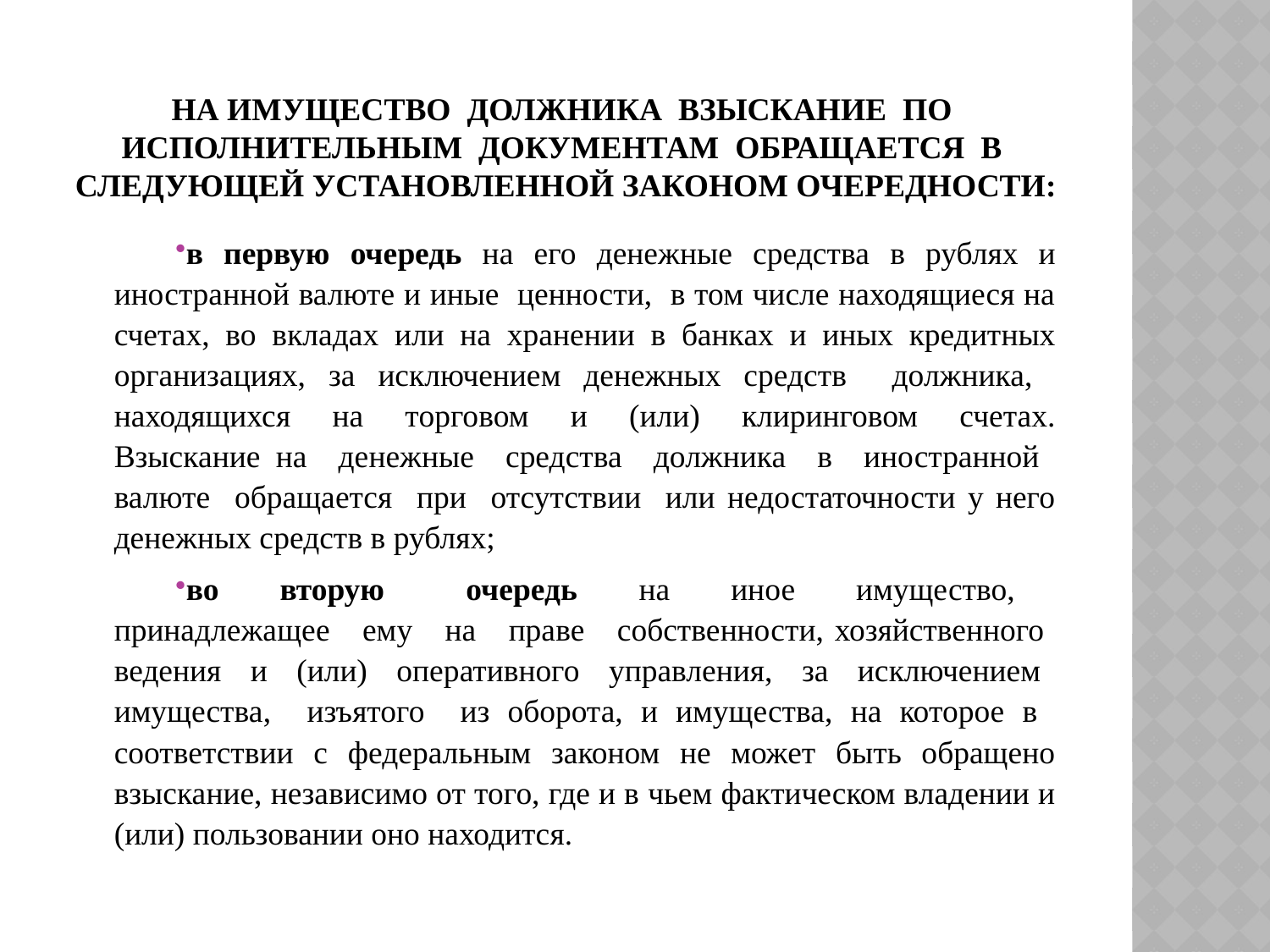

# На имущество  должника  взыскание  по  исполнительным  документам  обращается  в  следующей установленной законом очередности:
в первую очередь на его денежные средства в рублях и иностранной валюте и иные  ценности,  в том числе находящиеся на счетах, во вкладах или на хранении в банках и иных кредитных организациях, за исключением денежных средств  должника,  находящихся  на  торговом  и  (или)  клиринговом  счетах. Взыскание на  денежные  средства  должника  в  иностранной  валюте  обращается  при  отсутствии  или недостаточности у него денежных средств в рублях;
во   вторую    очередь   на   иное   имущество,   принадлежащее   ему   на   праве   собственности, хозяйственного  ведения  и  (или)  оперативного  управления,  за  исключением  имущества,  изъятого  из оборота, и имущества, на которое в  соответствии  с  федеральным  законом  не  может  быть  обращено взыскание, независимо от того, где и в чьем фактическом владении и (или) пользовании оно находится.